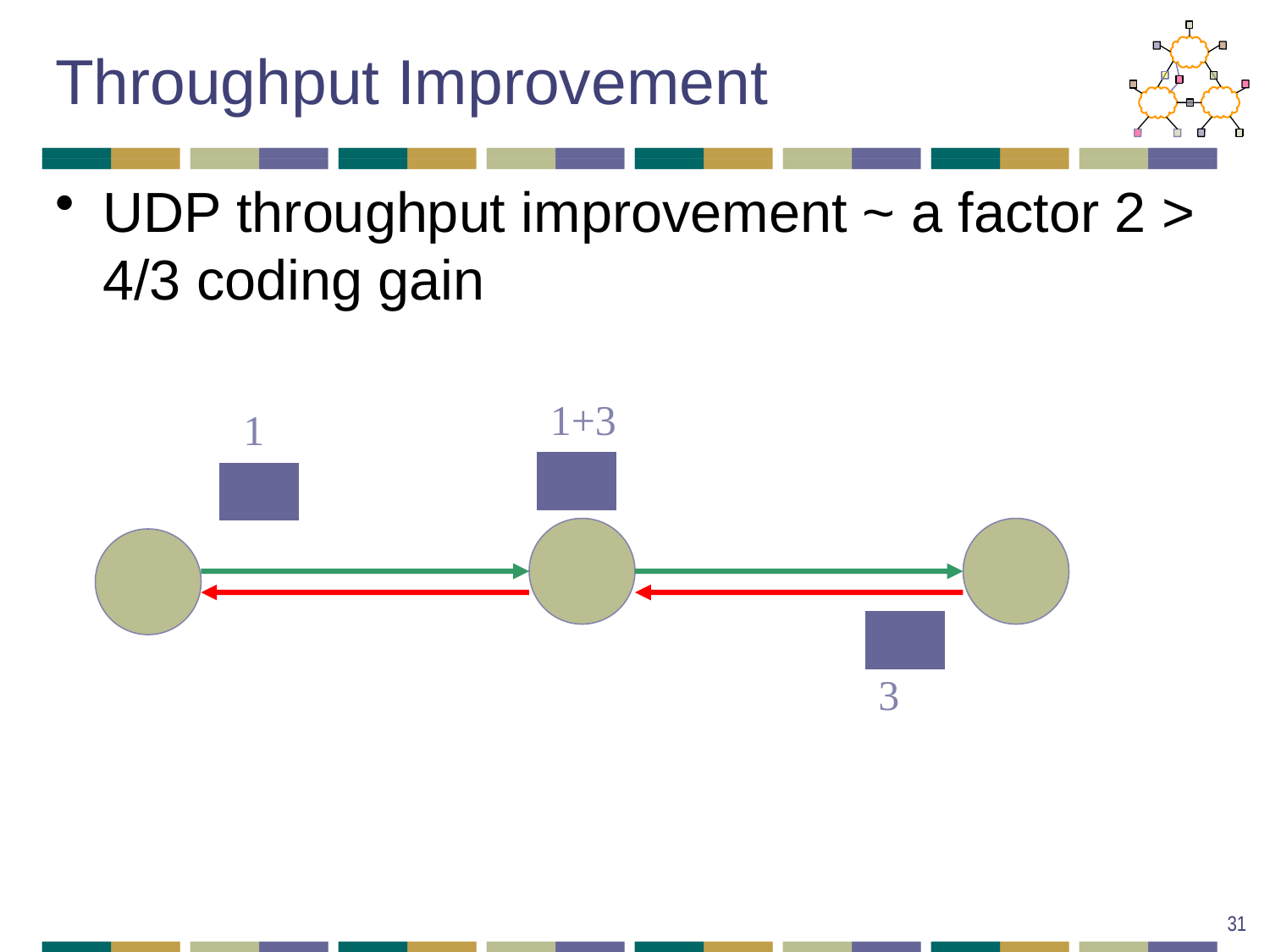

# Throughput Improvement
UDP throughput improvement ~ a factor 2 > 4/3 coding gain
1+3
1

3
31